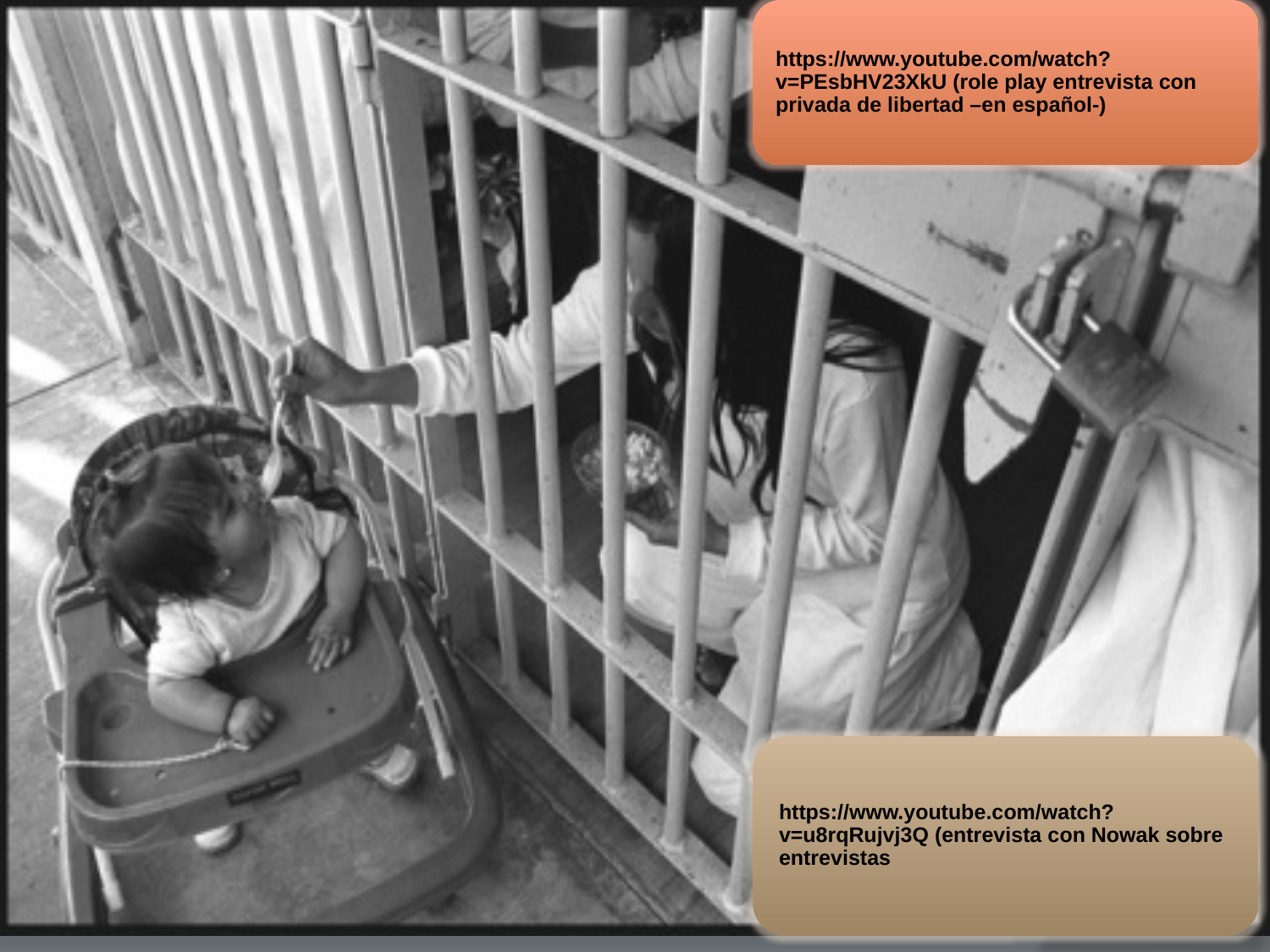

https://www.youtube.com/watch?v=PEsbHV23XkU (role play entrevista con privada de libertad –en español-)
https://www.youtube.com/watch?v=u8rqRujvj3Q (entrevista con Nowak sobre entrevistas